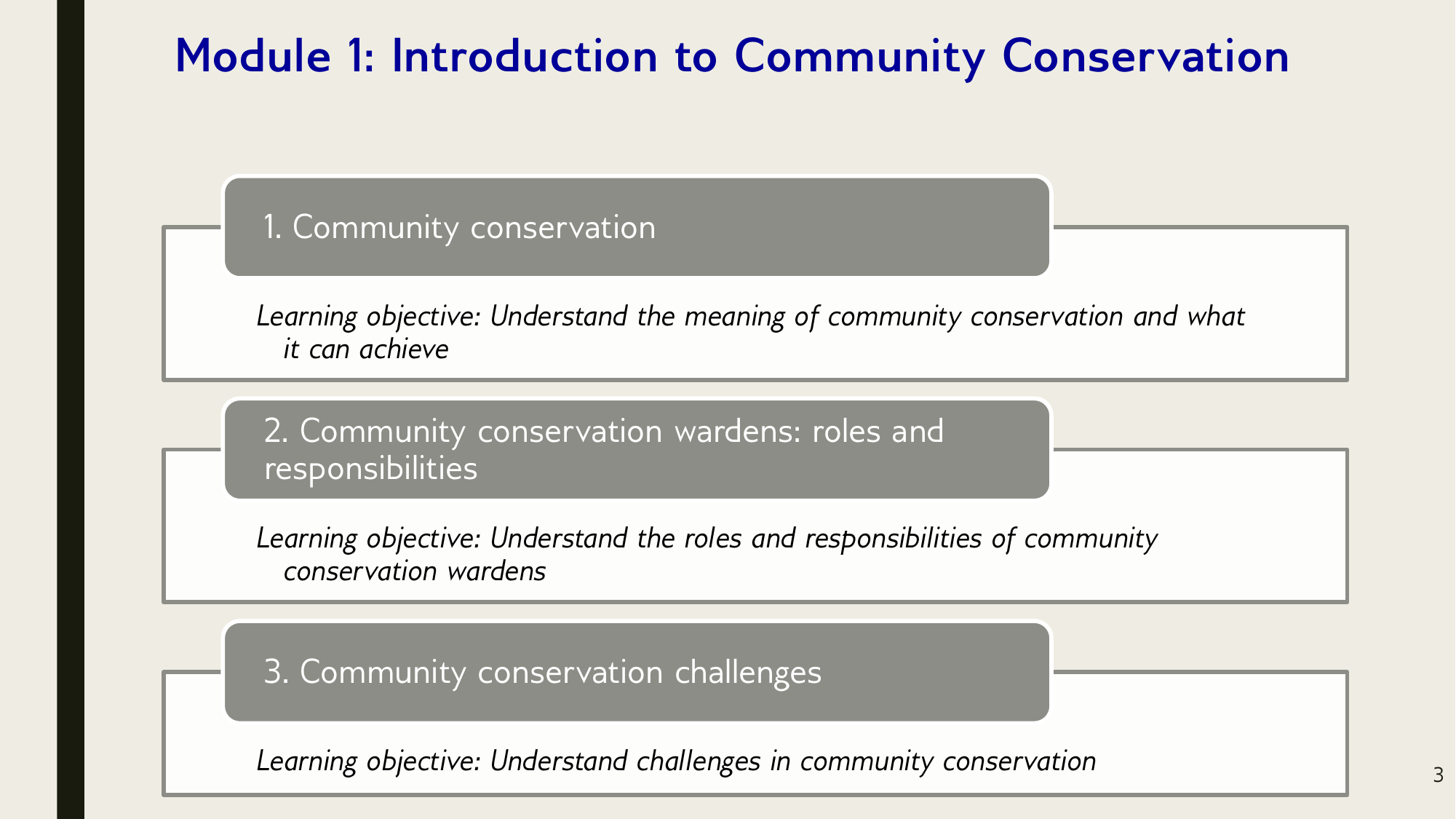

# Module 1: Introduction to Community Conservation
Learning objective: Understand the meaning of community conservation and what it can achieve
1. Community conservation
Learning objective: Understand the roles and responsibilities of community conservation wardens
2. Community conservation wardens: roles and responsibilities
Learning objective: Understand challenges in community conservation
3. Community conservation challenges
3